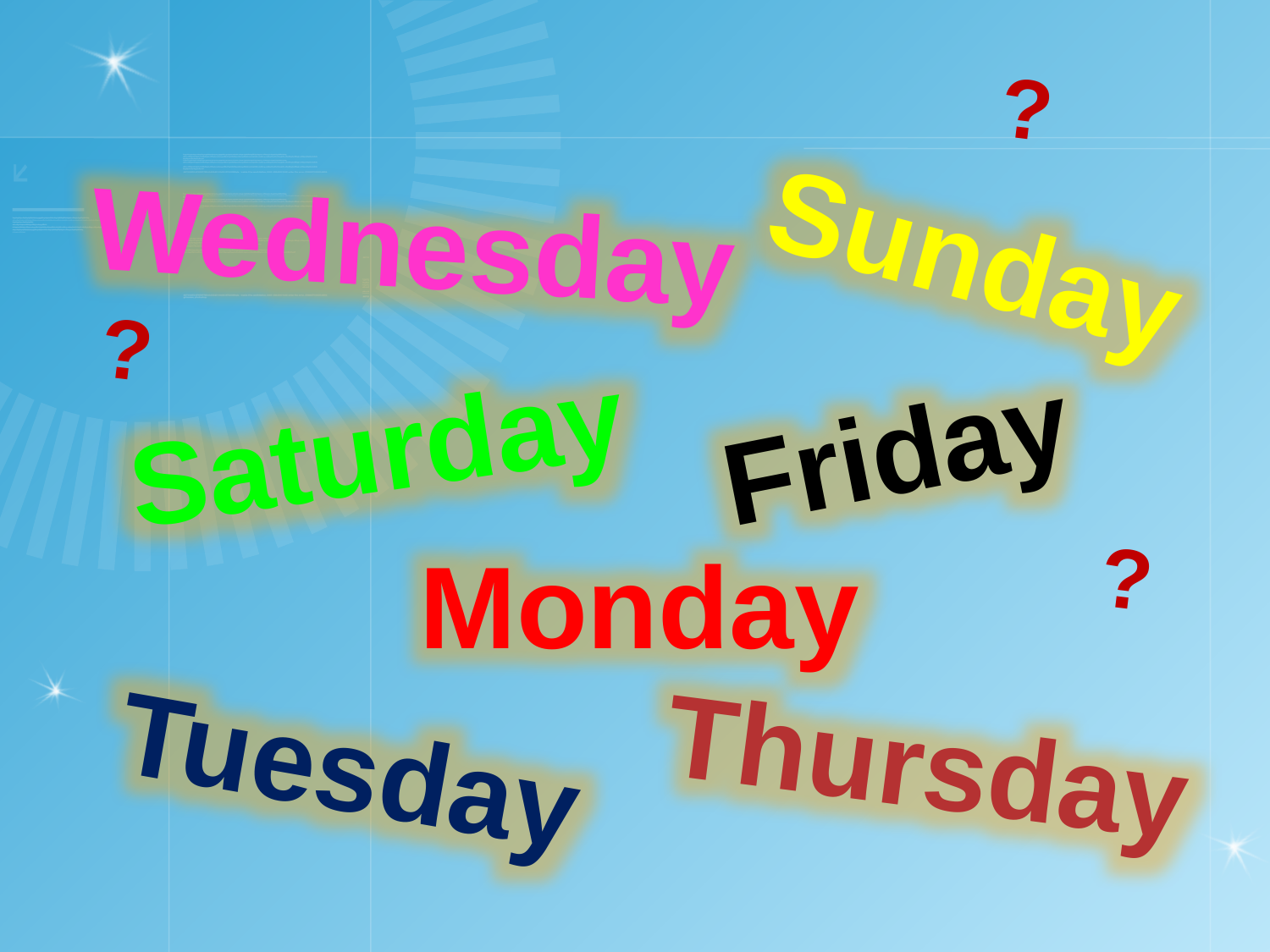

?
Wednesday
Sunday
?
Saturday
Friday
Monday
# ?
Thursday
Tuesday